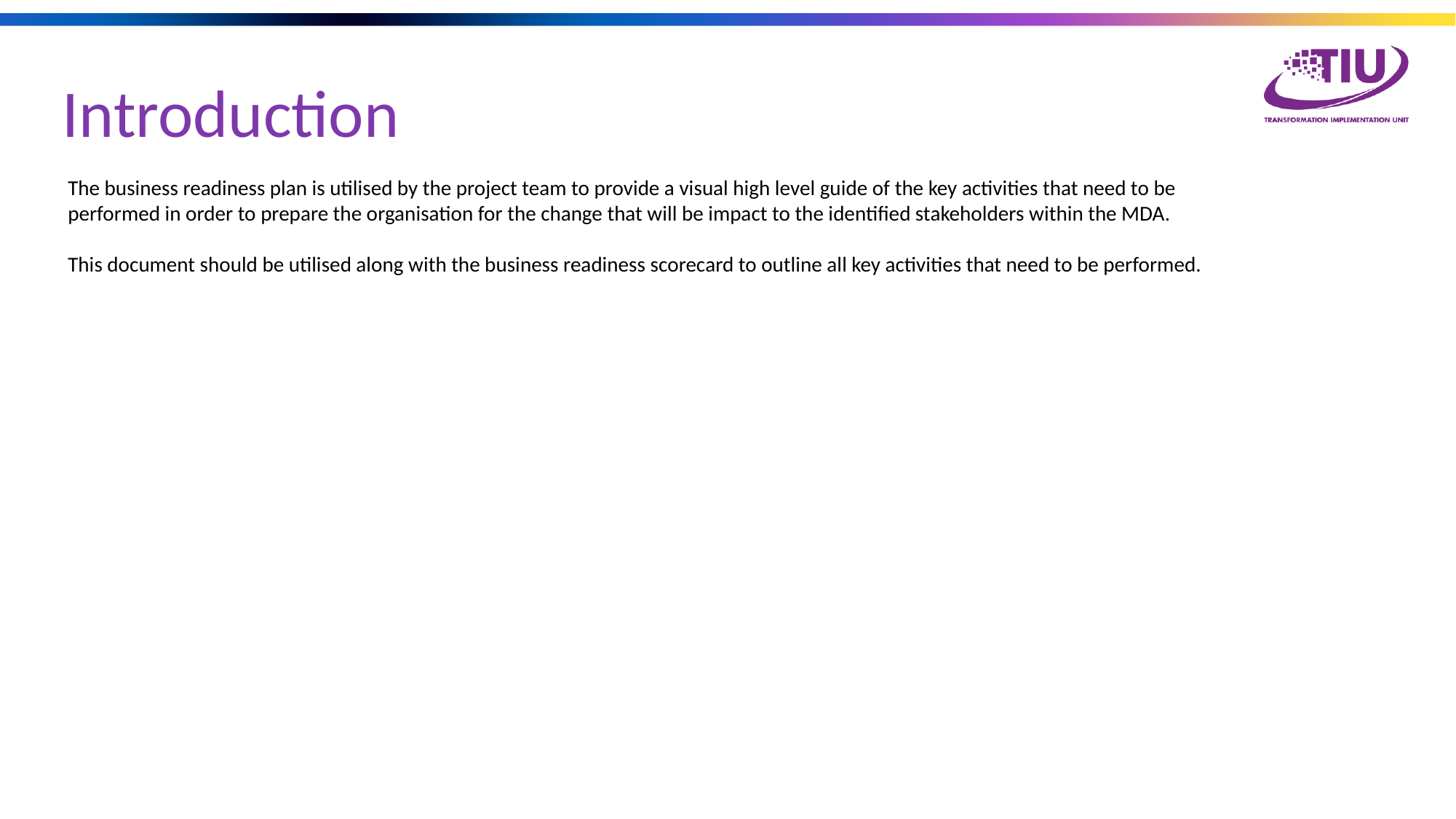

Introduction
The business readiness plan is utilised by the project team to provide a visual high level guide of the key activities that need to be performed in order to prepare the organisation for the change that will be impact to the identified stakeholders within the MDA.

This document should be utilised along with the business readiness scorecard to outline all key activities that need to be performed.